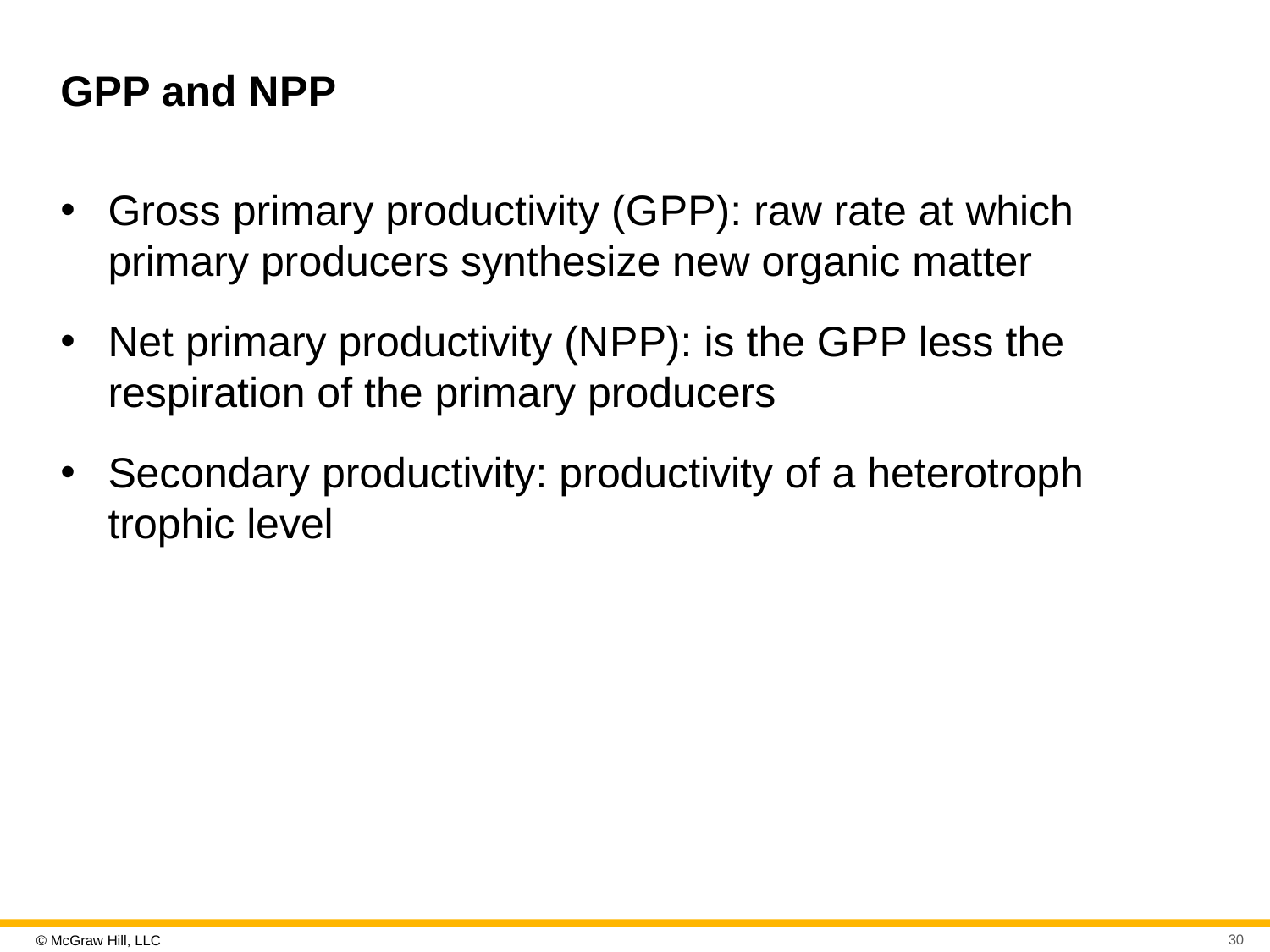

# G P P and N P P
Gross primary productivity (G P P): raw rate at which primary producers synthesize new organic matter
Net primary productivity (N P P): is the G P P less the respiration of the primary producers
Secondary productivity: productivity of a heterotroph trophic level
30